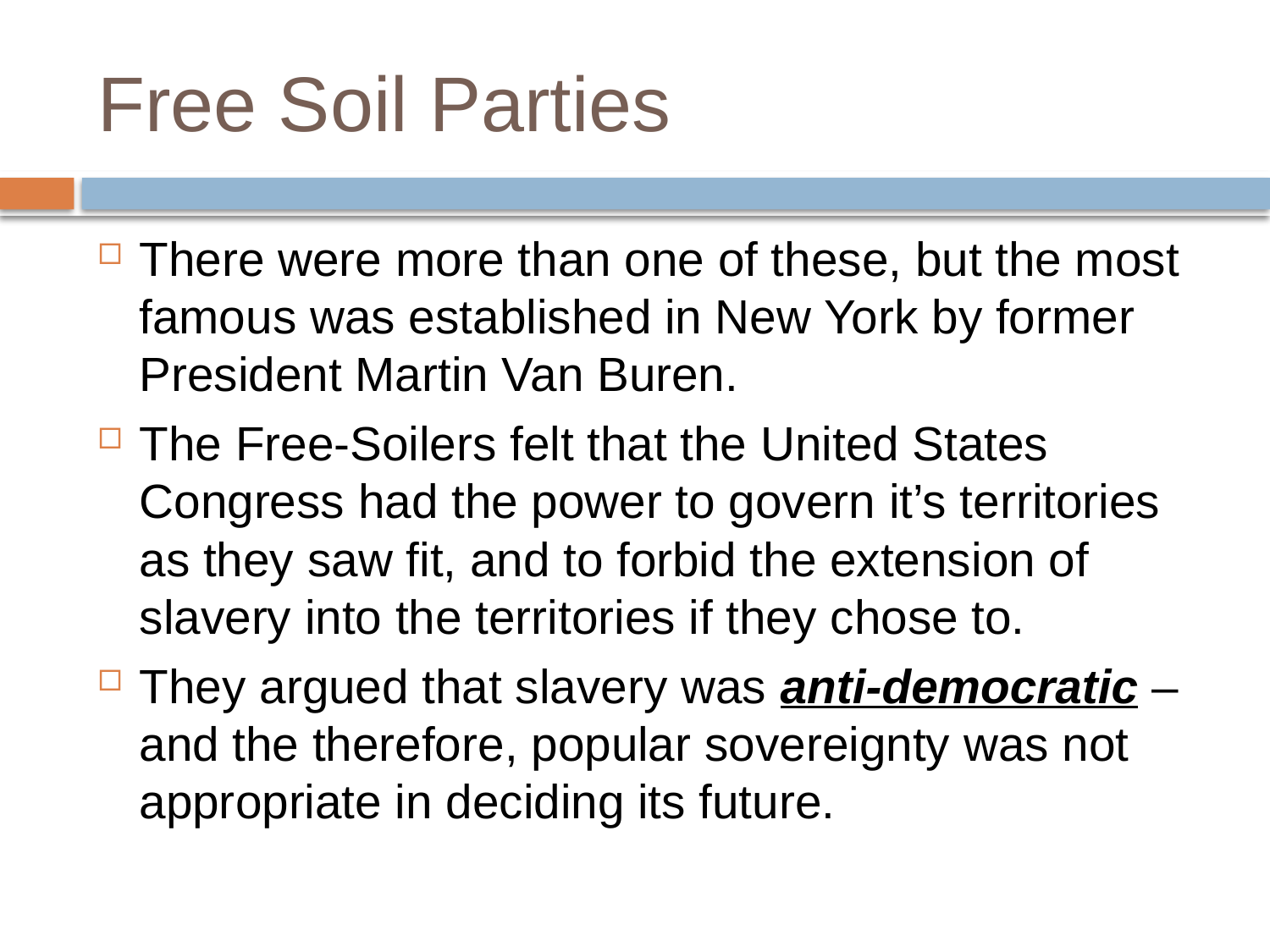

# Free Soil Parties
There were more than one of these, but the most famous was established in New York by former President Martin Van Buren.
The Free-Soilers felt that the United States Congress had the power to govern it’s territories as they saw fit, and to forbid the extension of slavery into the territories if they chose to.
They argued that slavery was anti-democratic – and the therefore, popular sovereignty was not appropriate in deciding its future.